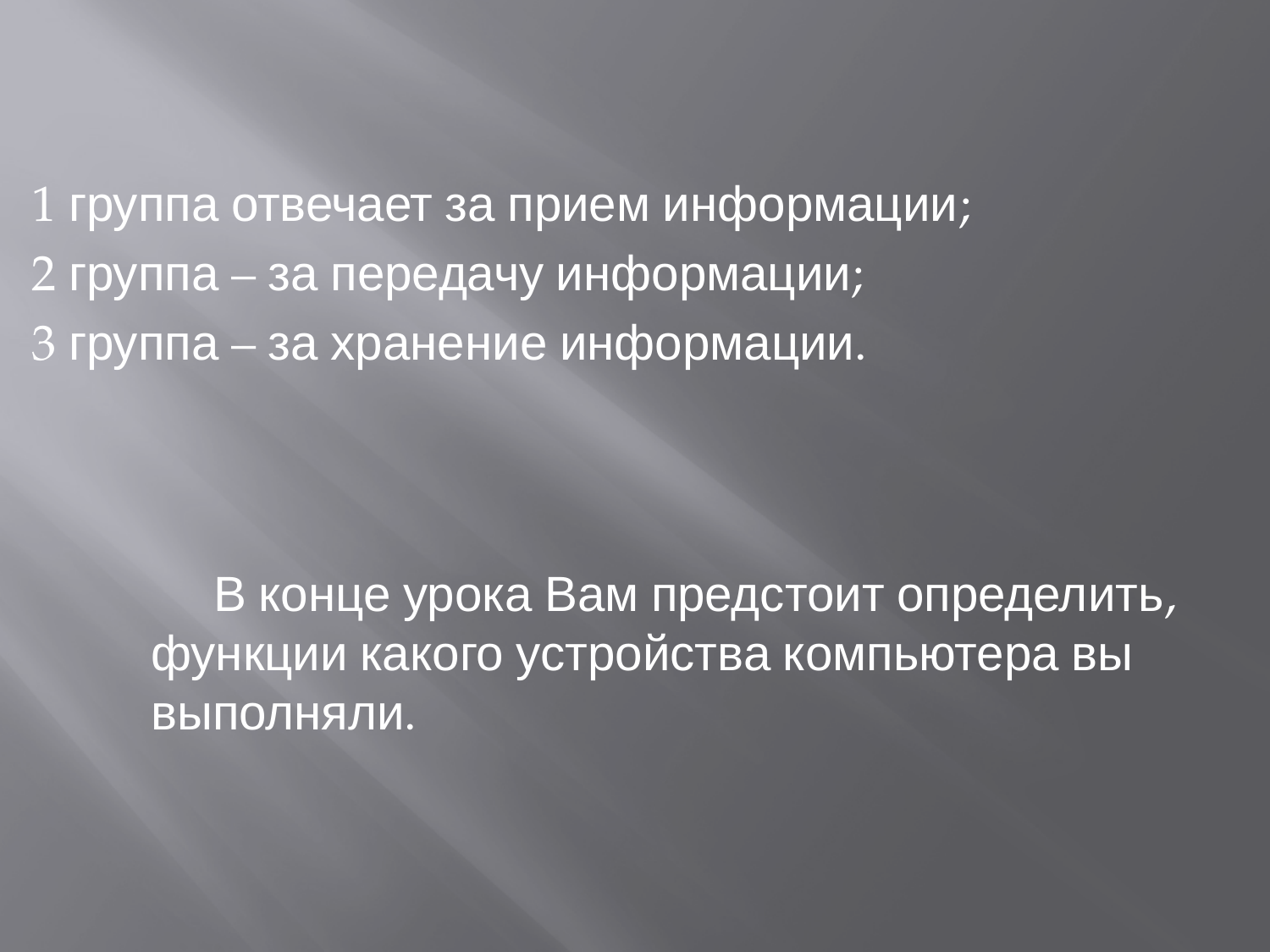

1 группа отвечает за прием информации;
2 группа – за передачу информации;
3 группа – за хранение информации.
В конце урока Вам предстоит определить, функции какого устройства компьютера вы выполняли.